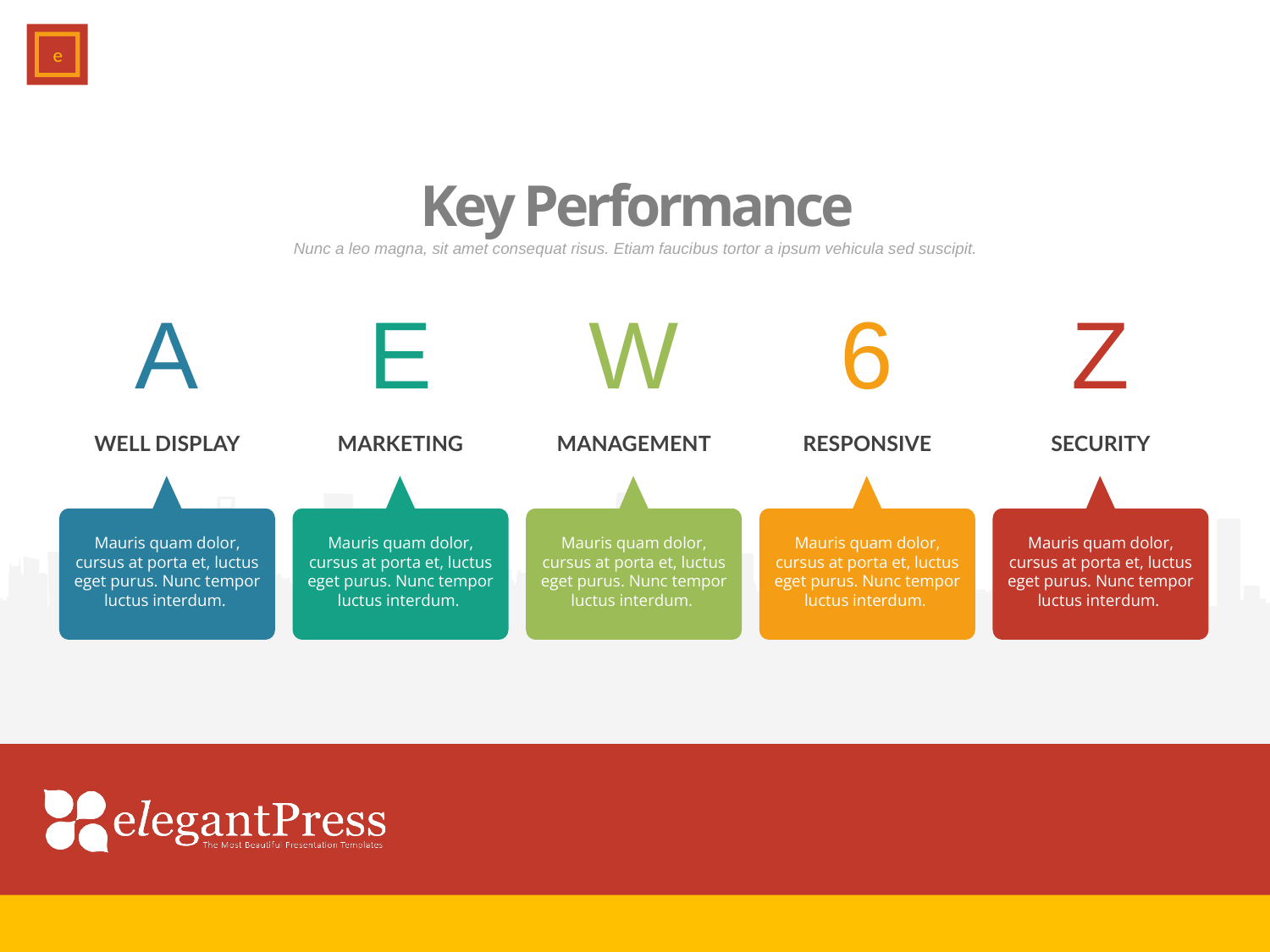

Key Performance
Nunc a leo magna, sit amet consequat risus. Etiam faucibus tortor a ipsum vehicula sed suscipit.
A
E
W
6
Z
WELL DISPLAY
MARKETING
MANAGEMENT
SECURITY
RESPONSIVE
Mauris quam dolor, cursus at porta et, luctus eget purus. Nunc tempor luctus interdum.
Mauris quam dolor, cursus at porta et, luctus eget purus. Nunc tempor luctus interdum.
Mauris quam dolor, cursus at porta et, luctus eget purus. Nunc tempor luctus interdum.
Mauris quam dolor, cursus at porta et, luctus eget purus. Nunc tempor luctus interdum.
Mauris quam dolor, cursus at porta et, luctus eget purus. Nunc tempor luctus interdum.